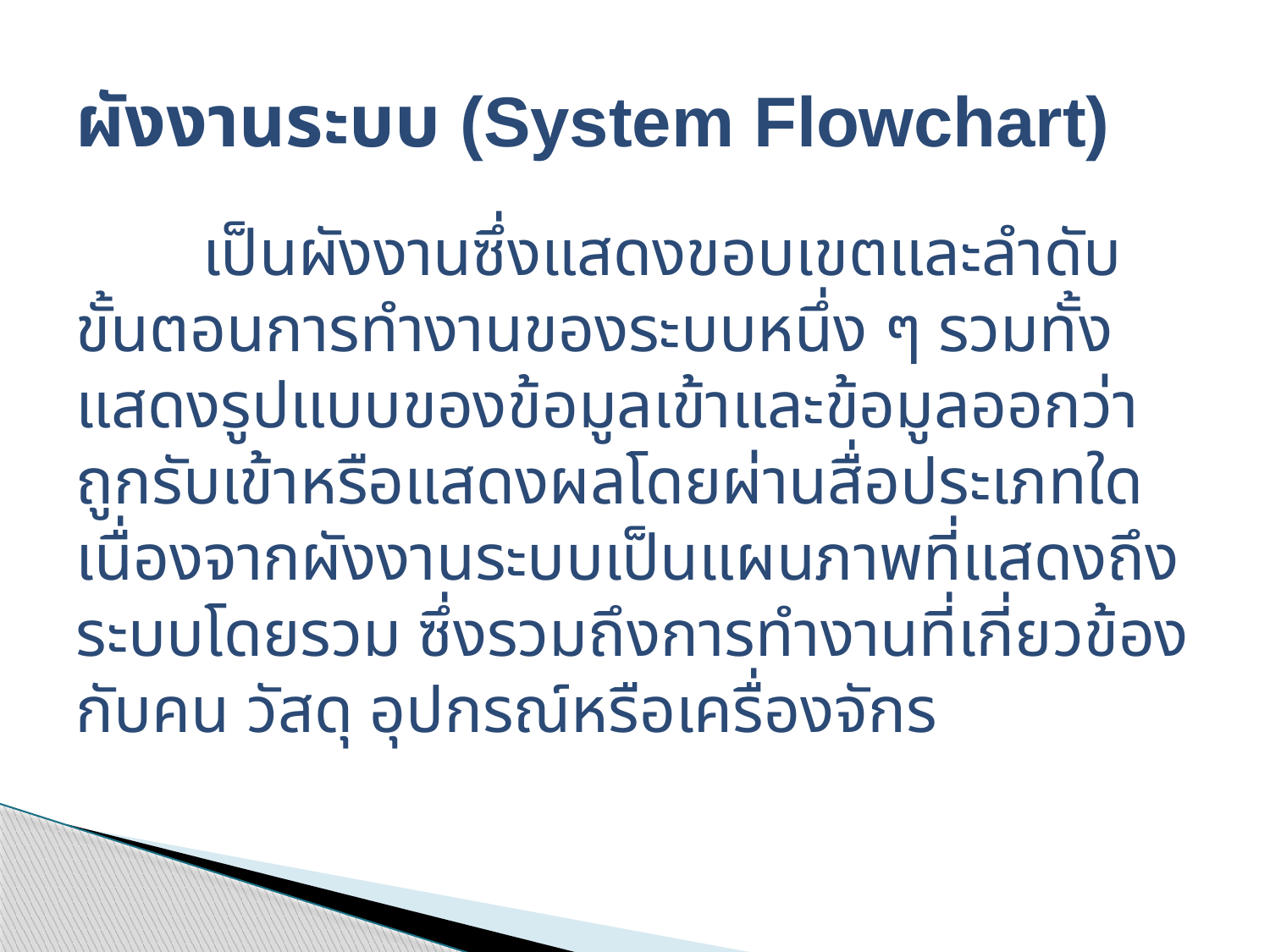

# ผังงานระบบ (System Flowchart)
	เป็นผังงานซึ่งแสดงขอบเขตและลำดับขั้นตอนการทำงานของระบบหนึ่ง ๆ รวมทั้งแสดงรูปแบบของข้อมูลเข้าและข้อมูลออกว่าถูกรับเข้าหรือแสดงผลโดยผ่านสื่อประเภทใด เนื่องจากผังงานระบบเป็นแผนภาพที่แสดงถึงระบบโดยรวม ซึ่งรวมถึงการทำงานที่เกี่ยวข้องกับคน วัสดุ อุปกรณ์หรือเครื่องจักร